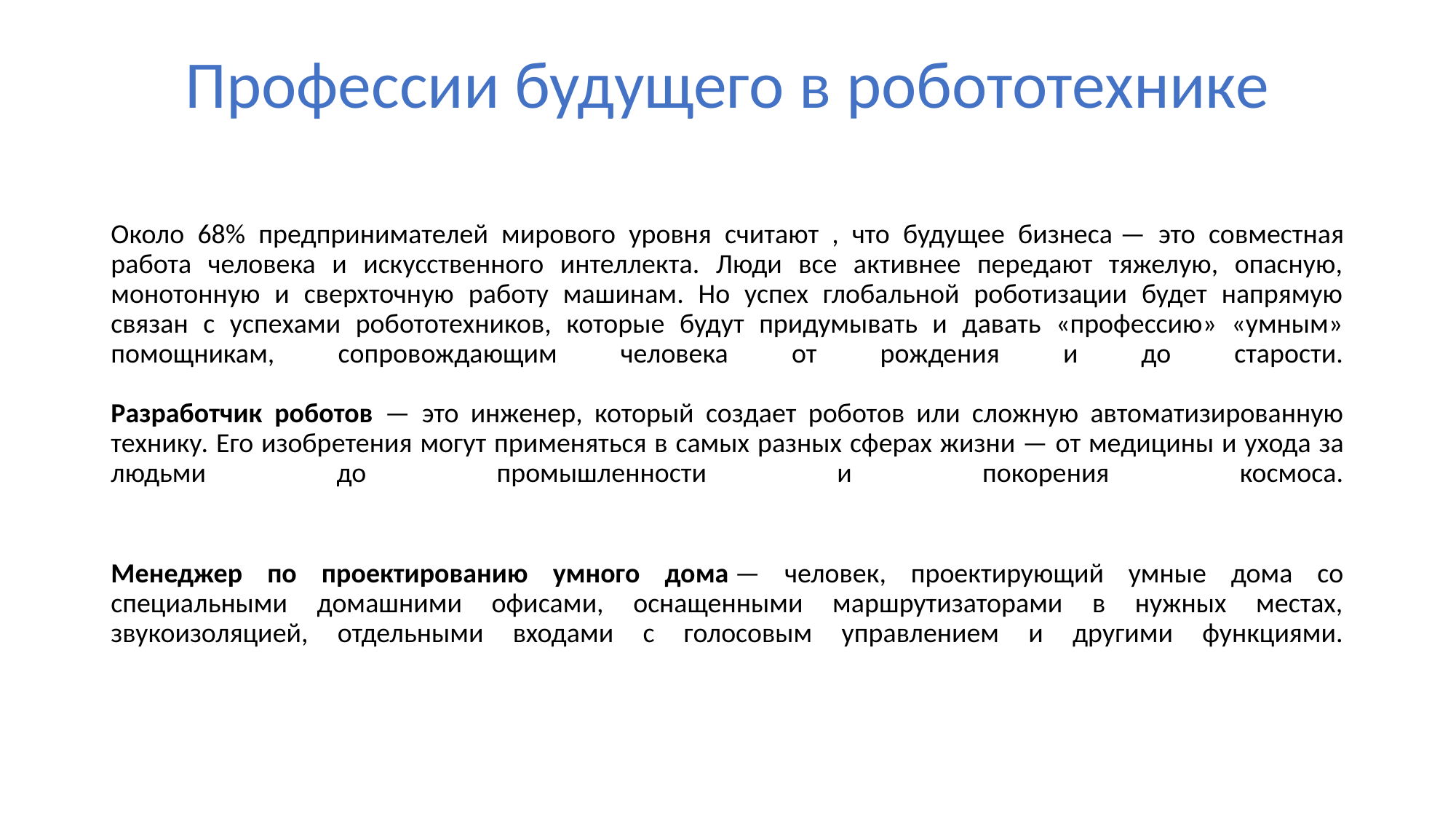

# Профессии будущего в робототехнике
Около 68% предпринимателей мирового уровня считают , что будущее бизнеса — это совместная работа человека и искусственного интеллекта. Люди все активнее передают тяжелую, опасную, монотонную и сверхточную работу машинам. Но успех глобальной роботизации будет напрямую связан с успехами робототехников, которые будут придумывать и давать «профессию» «умным» помощникам, сопровождающим человека от рождения и до старости.
Разработчик роботов — это инженер, который создает роботов или сложную автоматизированную технику. Его изобретения могут применяться в самых разных сферах жизни — от медицины и ухода за людьми до промышленности и покорения космоса.
Менеджер по проектированию умного дома — человек, проектирующий умные дома со специальными домашними офисами, оснащенными маршрутизаторами в нужных местах, звукоизоляцией, отдельными входами с голосовым управлением и другими функциями.